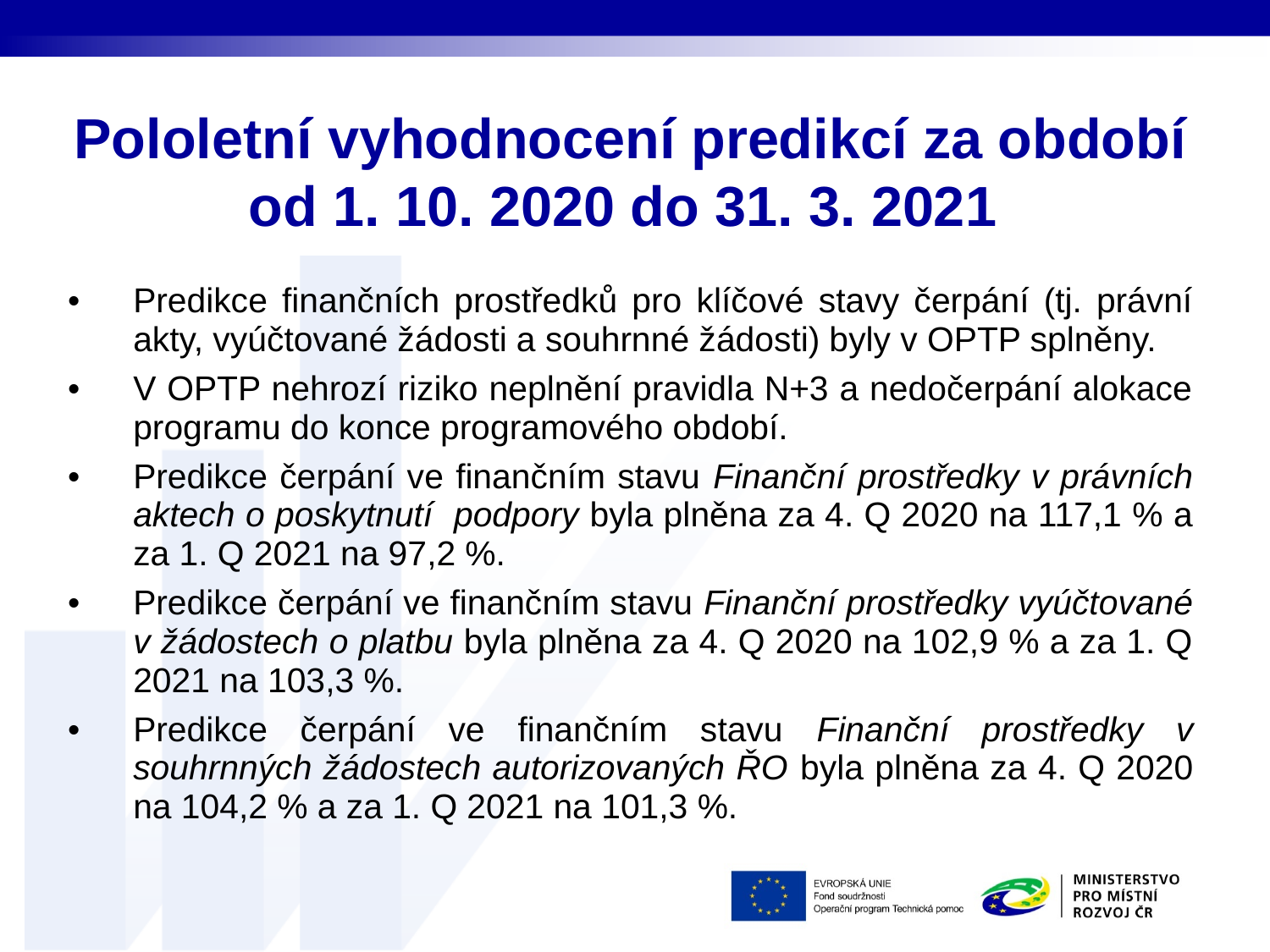

# Pololetní vyhodnocení predikcí za období od 1. 10. 2020 do 31. 3. 2021

Predikce finančních prostředků pro klíčové stavy čerpání (tj. právní akty, vyúčtované žádosti a souhrnné žádosti) byly v OPTP splněny.
V OPTP nehrozí riziko neplnění pravidla N+3 a nedočerpání alokace programu do konce programového období.
Predikce čerpání ve finančním stavu Finanční prostředky v právních aktech o poskytnutí  podpory byla plněna za 4. Q 2020 na 117,1 % a za 1. Q 2021 na 97,2 %.
Predikce čerpání ve finančním stavu Finanční prostředky vyúčtované v žádostech o platbu byla plněna za 4. Q 2020 na 102,9 % a za 1. Q 2021 na 103,3 %.
Predikce čerpání ve finančním stavu Finanční prostředky v souhrnných žádostech autorizovaných ŘO byla plněna za 4. Q 2020 na 104,2 % a za 1. Q 2021 na 101,3 %.